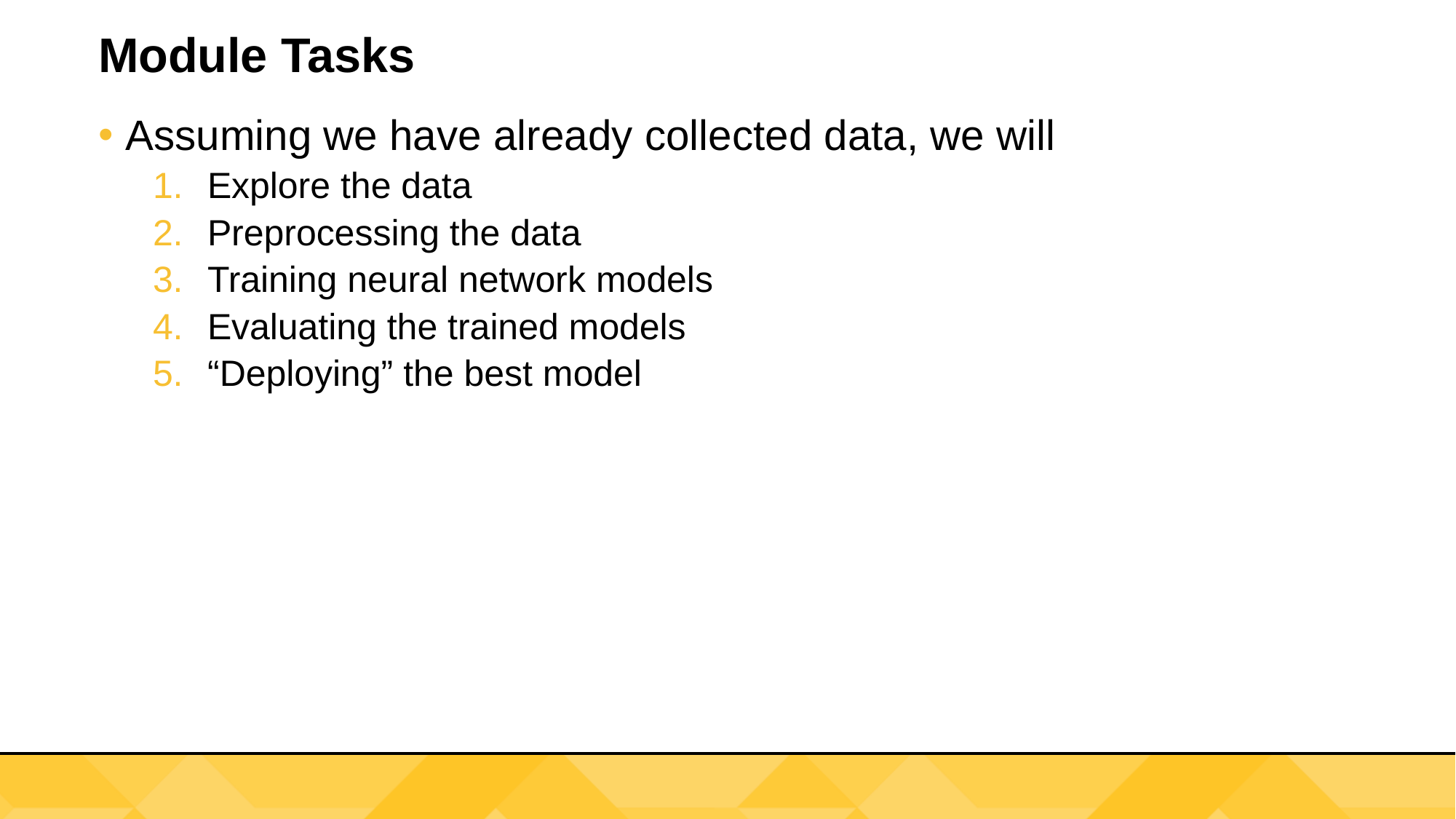

# Module Tasks
Assuming we have already collected data, we will
Explore the data
Preprocessing the data
Training neural network models
Evaluating the trained models
“Deploying” the best model